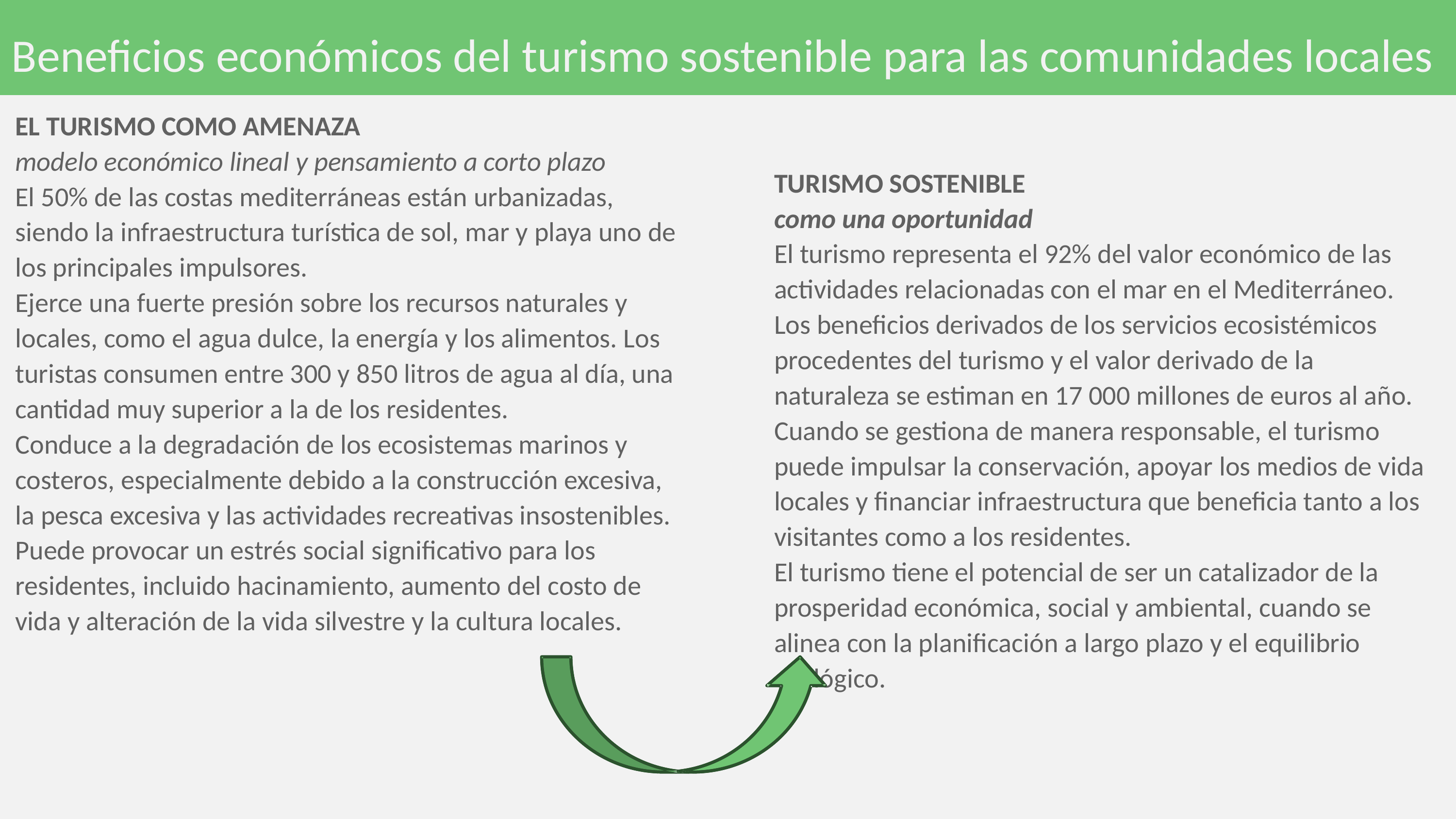

Beneficios económicos del turismo sostenible para las comunidades locales
EL TURISMO COMO AMENAZA
modelo económico lineal y pensamiento a corto plazo
El 50% de las costas mediterráneas están urbanizadas, siendo la infraestructura turística de sol, mar y playa uno de los principales impulsores.
Ejerce una fuerte presión sobre los recursos naturales y locales, como el agua dulce, la energía y los alimentos. Los turistas consumen entre 300 y 850 litros de agua al día, una cantidad muy superior a la de los residentes.
Conduce a la degradación de los ecosistemas marinos y costeros, especialmente debido a la construcción excesiva, la pesca excesiva y las actividades recreativas insostenibles.
Puede provocar un estrés social significativo para los residentes, incluido hacinamiento, aumento del costo de vida y alteración de la vida silvestre y la cultura locales.
TURISMO SOSTENIBLE
como una oportunidad
El turismo representa el 92% del valor económico de las actividades relacionadas con el mar en el Mediterráneo.
Los beneficios derivados de los servicios ecosistémicos procedentes del turismo y el valor derivado de la naturaleza se estiman en 17 000 millones de euros al año.
Cuando se gestiona de manera responsable, el turismo puede impulsar la conservación, apoyar los medios de vida locales y financiar infraestructura que beneficia tanto a los visitantes como a los residentes.
El turismo tiene el potencial de ser un catalizador de la prosperidad económica, social y ambiental, cuando se alinea con la planificación a largo plazo y el equilibrio ecológico.